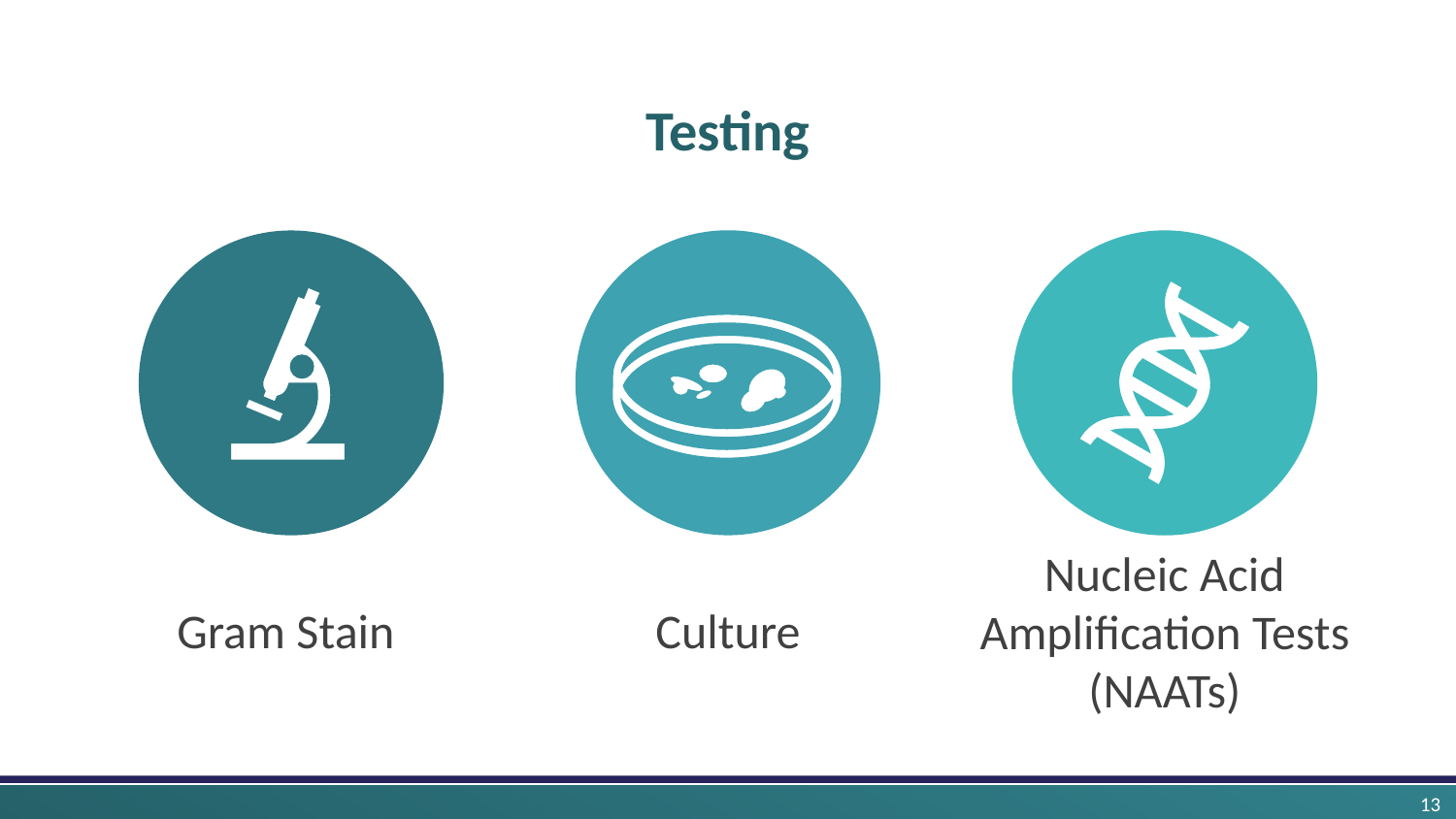

# Testing

Nucleic Acid Amplification Tests (NAATs)

Gram Stain

Culture

13